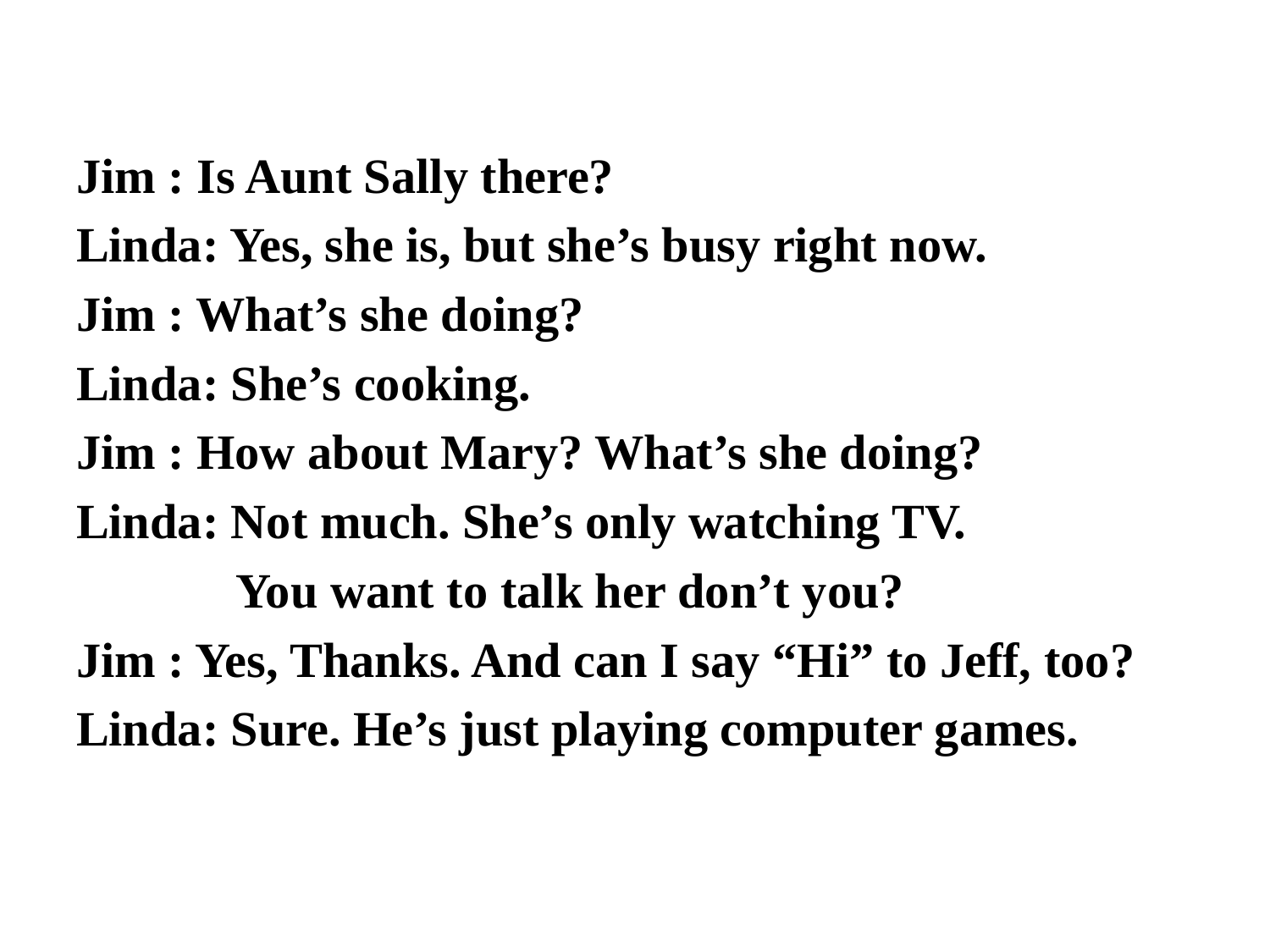

Jim : Is Aunt Sally there?
Linda: Yes, she is, but she’s busy right now.
Jim : What’s she doing?
Linda: She’s cooking.
Jim : How about Mary? What’s she doing?
Linda: Not much. She’s only watching TV.
             You want to talk her don’t you?
Jim : Yes, Thanks. And can I say “Hi” to Jeff, too?
Linda: Sure. He’s just playing computer games.